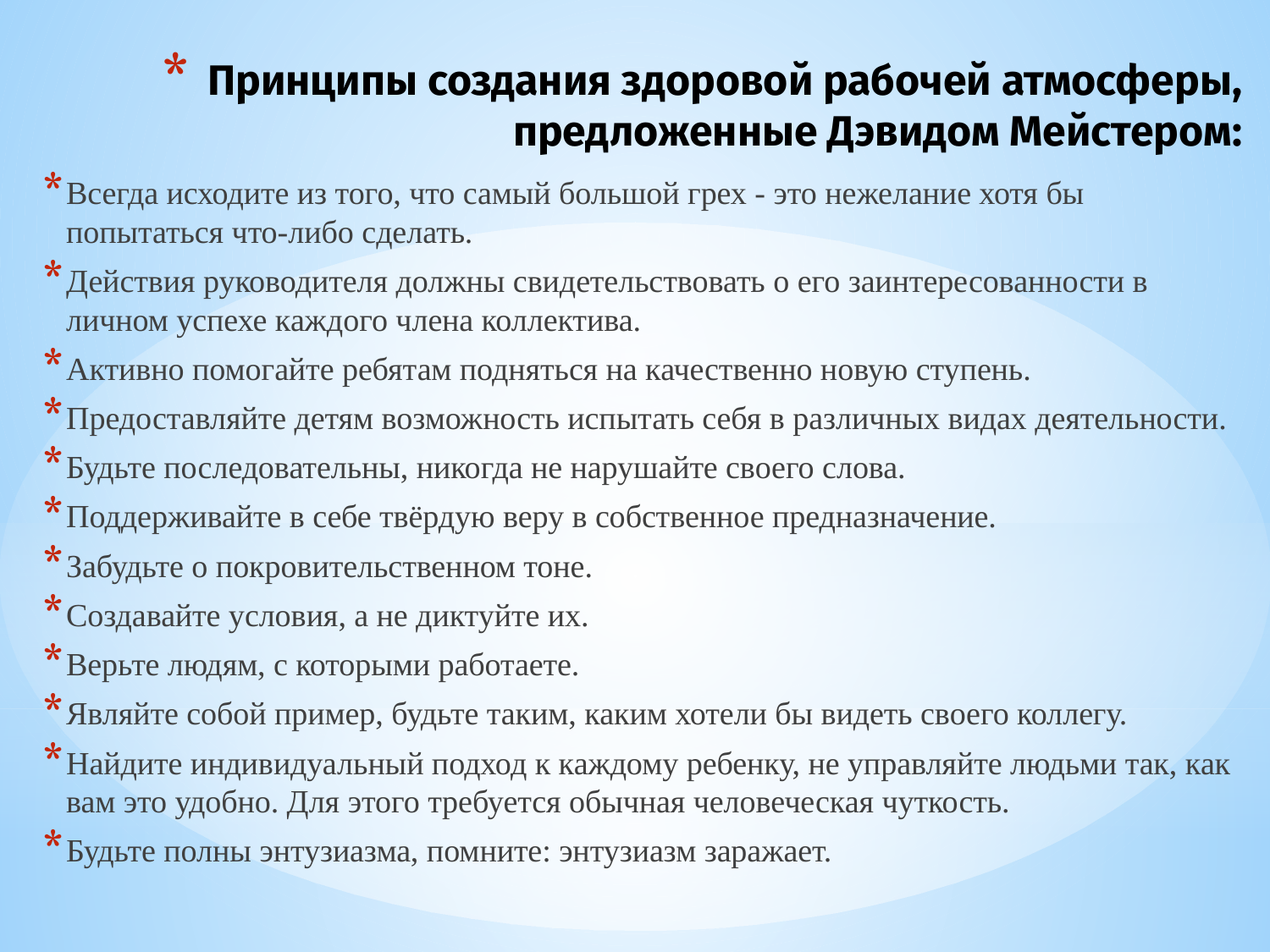

# Принципы создания здоровой рабочей атмосферы, предложенные Дэвидом Мейстером:
Всегда исходите из того, что самый большой грех - это нежелание хотя бы попытаться что-либо сделать.
Действия руководителя должны свидетельствовать о его заинтересованности в личном успехе каждого члена коллектива.
Активно помогайте ребятам подняться на качественно новую ступень.
Предоставляйте детям возможность испытать себя в различных видах деятельности.
Будьте последовательны, никогда не нарушайте своего слова.
Поддерживайте в себе твёрдую веру в собственное предназначение.
Забудьте о покровительственном тоне.
Создавайте условия, а не диктуйте их.
Верьте людям, с которыми работаете.
Являйте собой пример, будьте таким, каким хотели бы видеть своего коллегу.
Найдите индивидуальный подход к каждому ребенку, не управляйте людьми так, как вам это удобно. Для этого требуется обычная человеческая чуткость.
Будьте полны энтузиазма, помните: энтузиазм заражает.